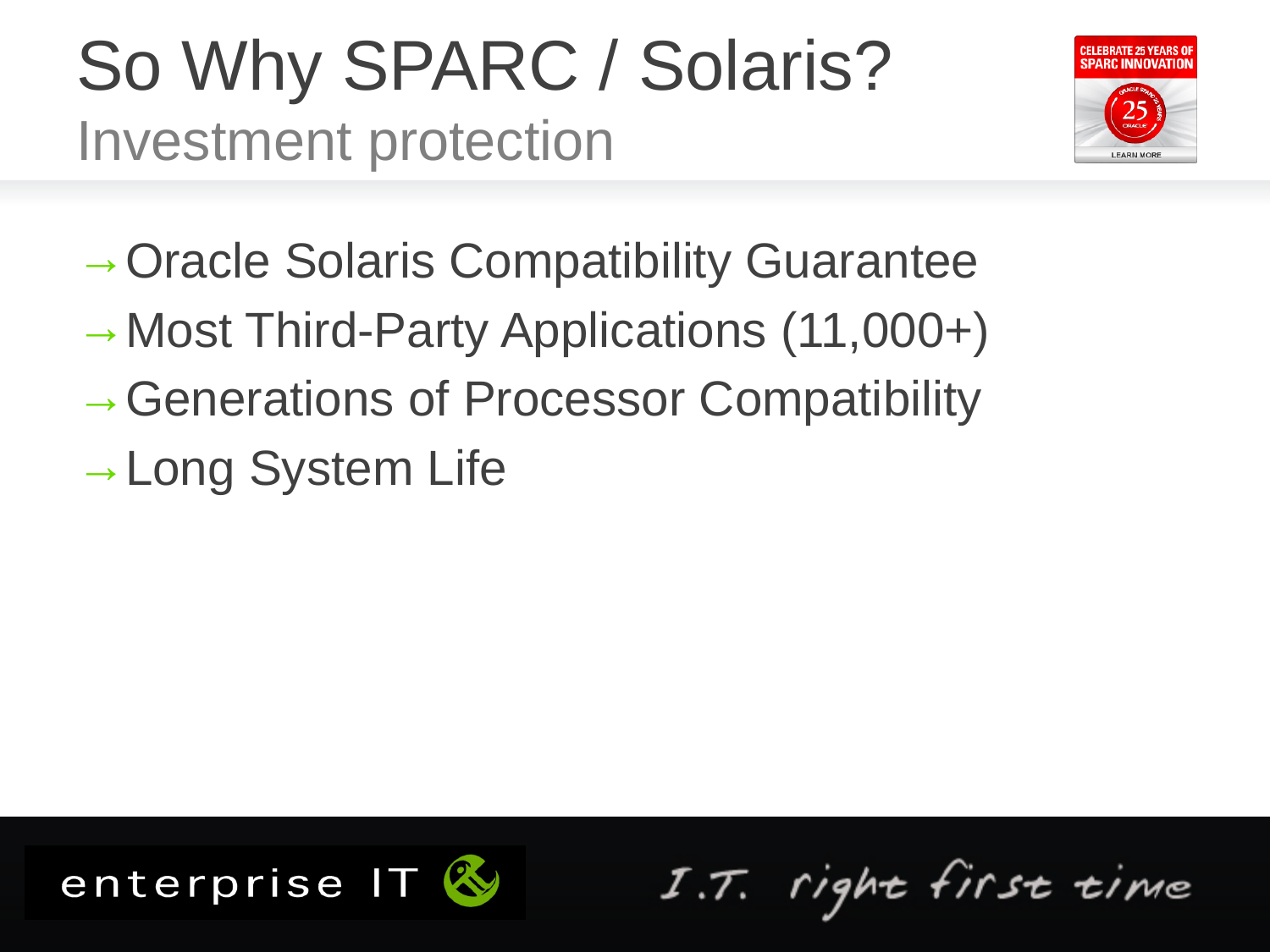

# So Why SPARC / Solaris? Investment protection
Oracle Solaris Compatibility Guarantee
Most Third-Party Applications (11,000+)
Generations of Processor Compatibility
Long System Life